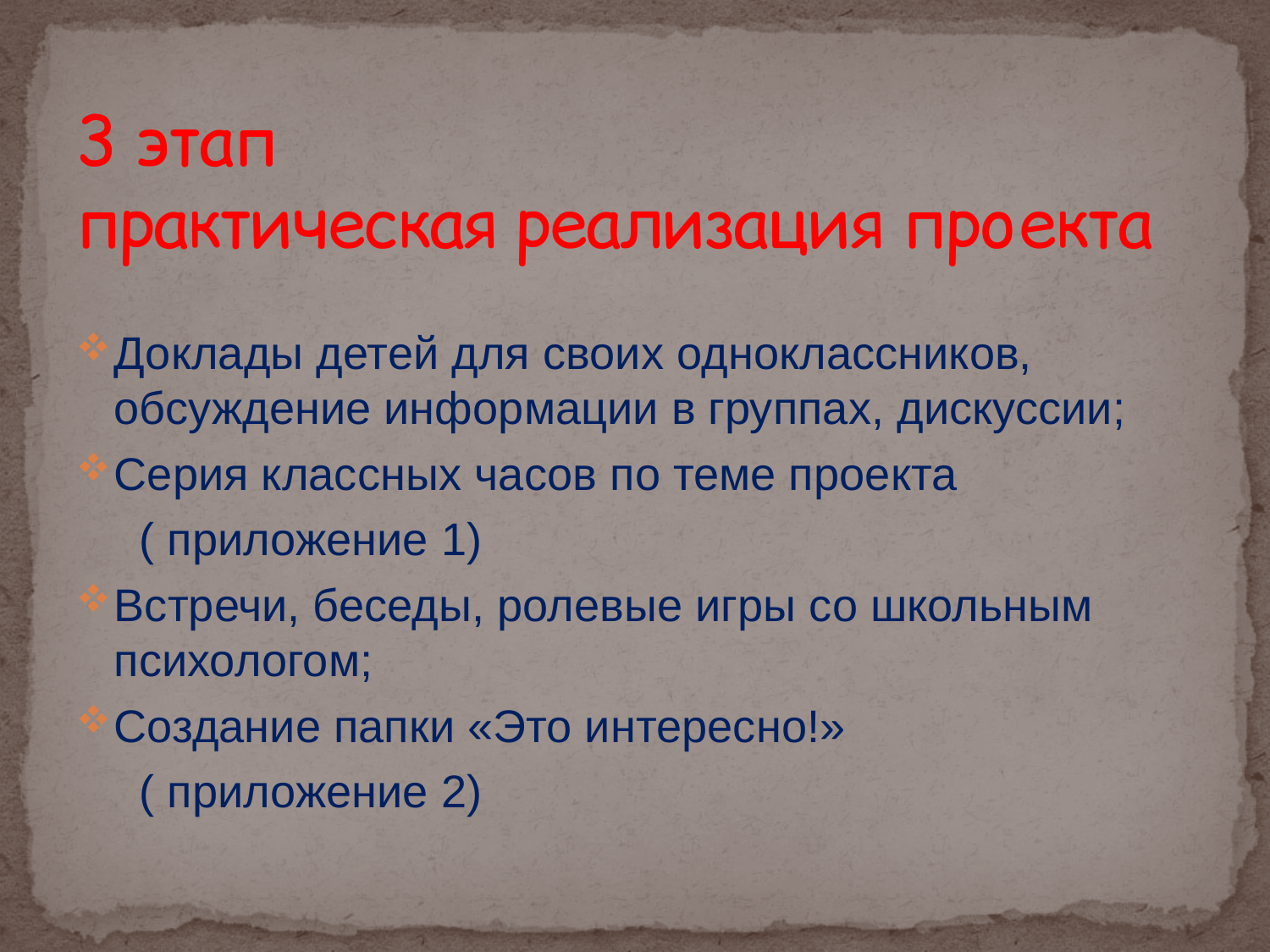

# 3 этап практическая реализация проекта
Доклады детей для своих одноклассников, обсуждение информации в группах, дискуссии;
Серия классных часов по теме проекта
     ( приложение 1)
Встречи, беседы, ролевые игры со школьным психологом;
Создание папки «Это интересно!»
     ( приложение 2)